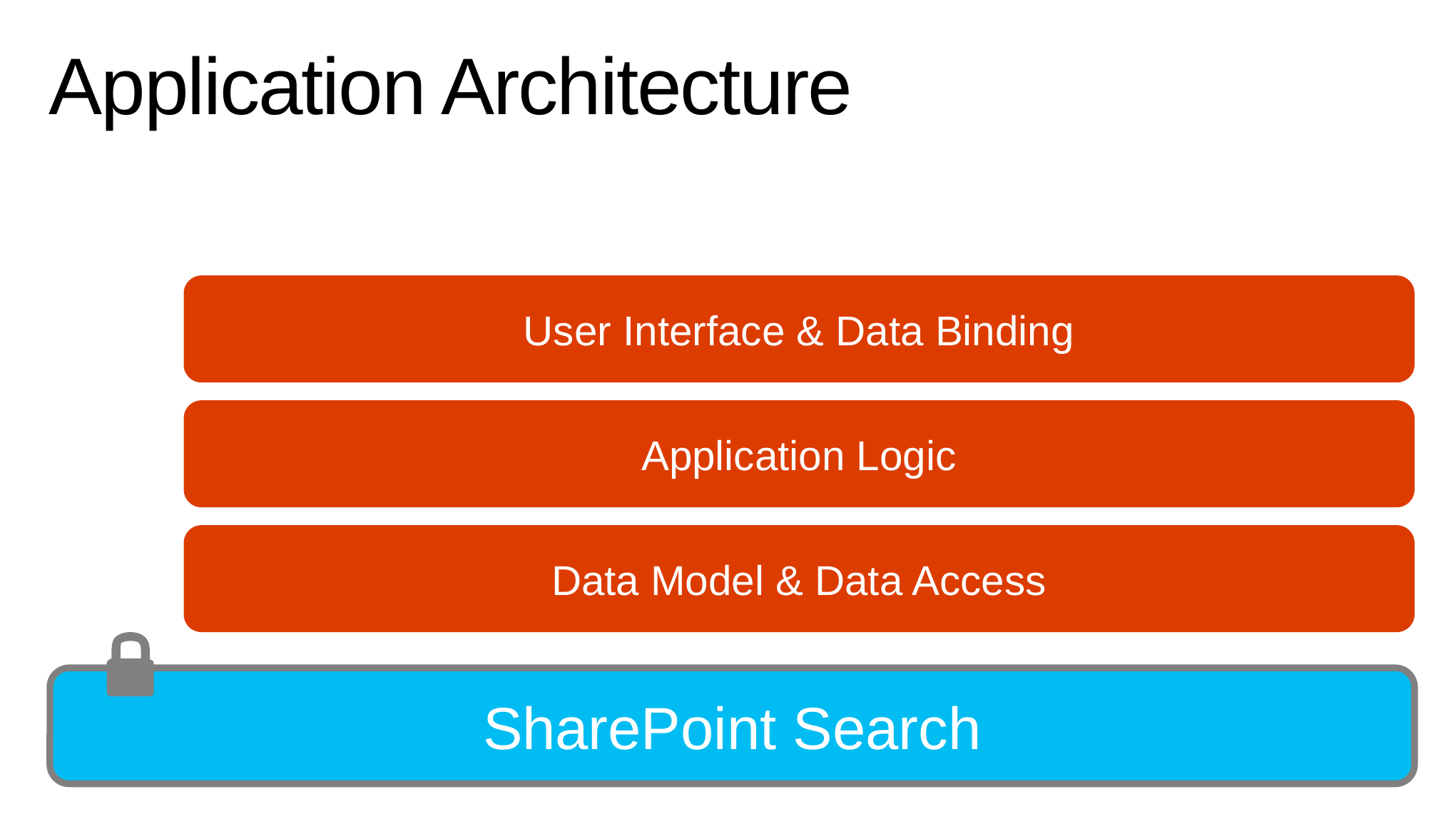

# Application Architecture
User Interface & Data Binding
Application Logic
Data Model & Data Access

SharePoint Search